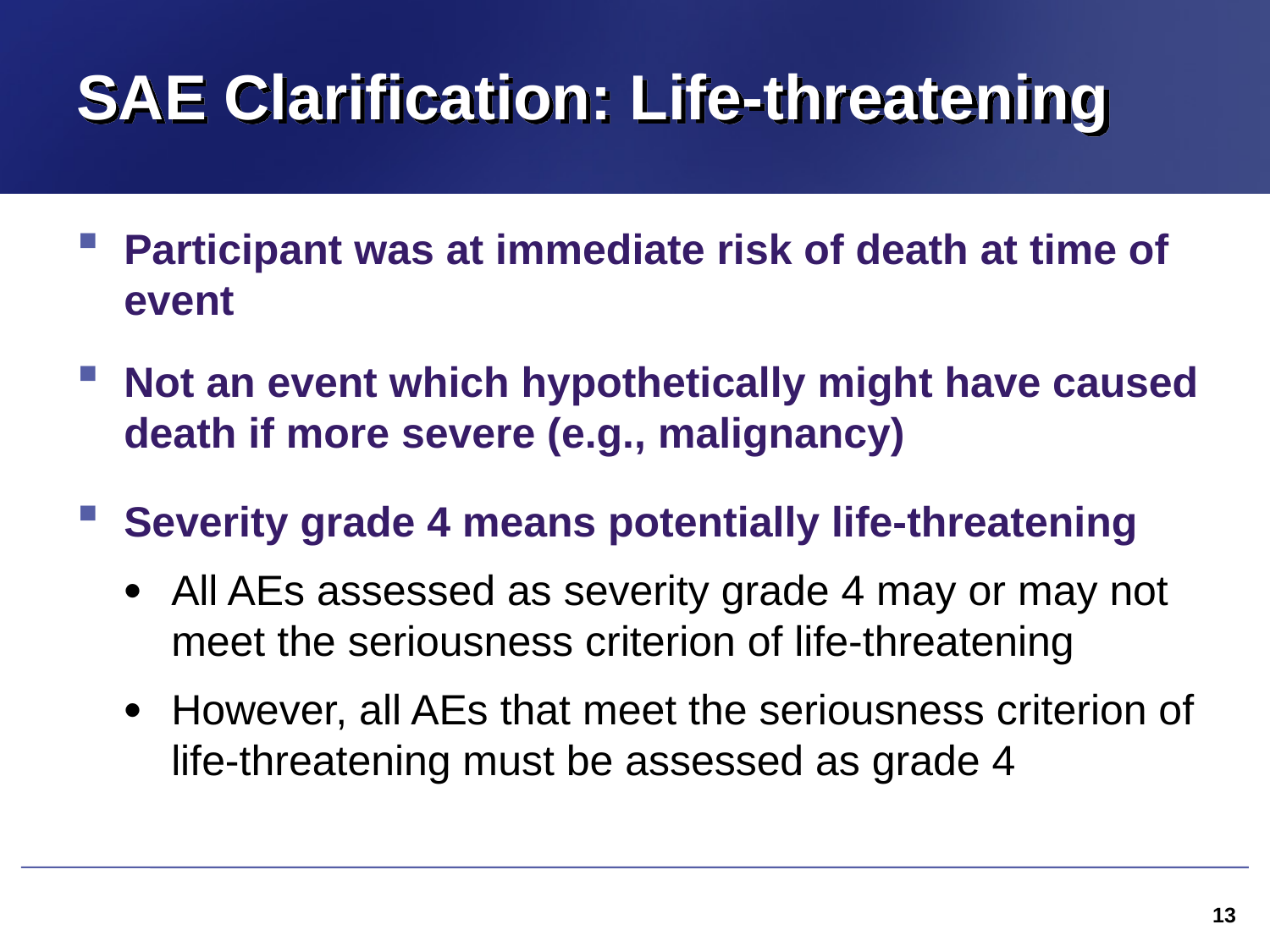

# SAE Clarification: Life-threatening
Participant was at immediate risk of death at time of event
Not an event which hypothetically might have caused death if more severe (e.g., malignancy)

Severity grade 4 means potentially life-threatening
All AEs assessed as severity grade 4 may or may not meet the seriousness criterion of life-threatening
However, all AEs that meet the seriousness criterion of life-threatening must be assessed as grade 4

13